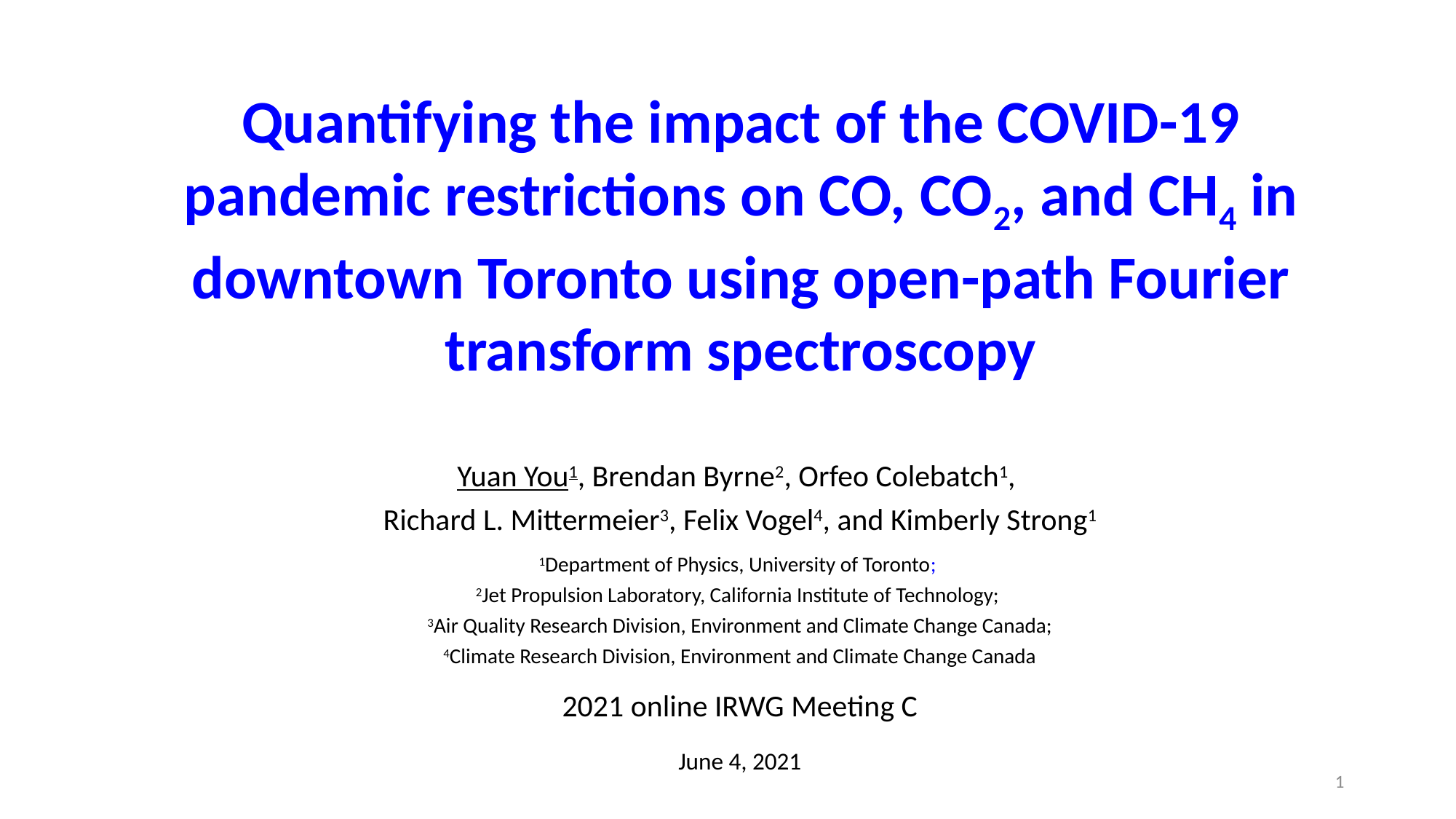

Quantifying the impact of the COVID-19 pandemic restrictions on CO, CO2, and CH4 in downtown Toronto using open-path Fourier transform spectroscopy
Yuan You1, Brendan Byrne2, Orfeo Colebatch1,
Richard L. Mittermeier3, Felix Vogel4, and Kimberly Strong1
1Department of Physics, University of Toronto;
2Jet Propulsion Laboratory, California Institute of Technology;
3Air Quality Research Division, Environment and Climate Change Canada;
 4Climate Research Division, Environment and Climate Change Canada
2021 online IRWG Meeting C
June 4, 2021
1